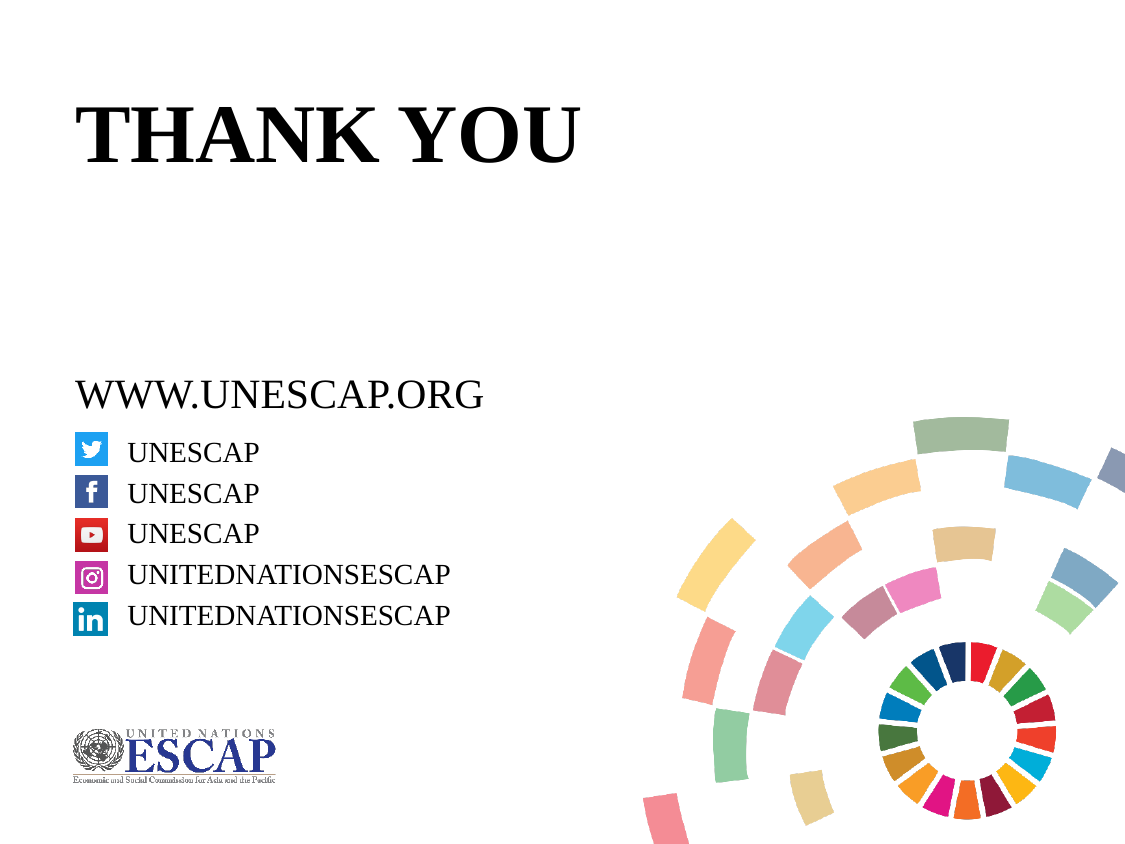

THANK YOU
WWW.UNESCAP.ORG
UNESCAP
UNESCAP
UNESCAP
UNITEDNATIONSESCAP
UNITEDNATIONSESCAP